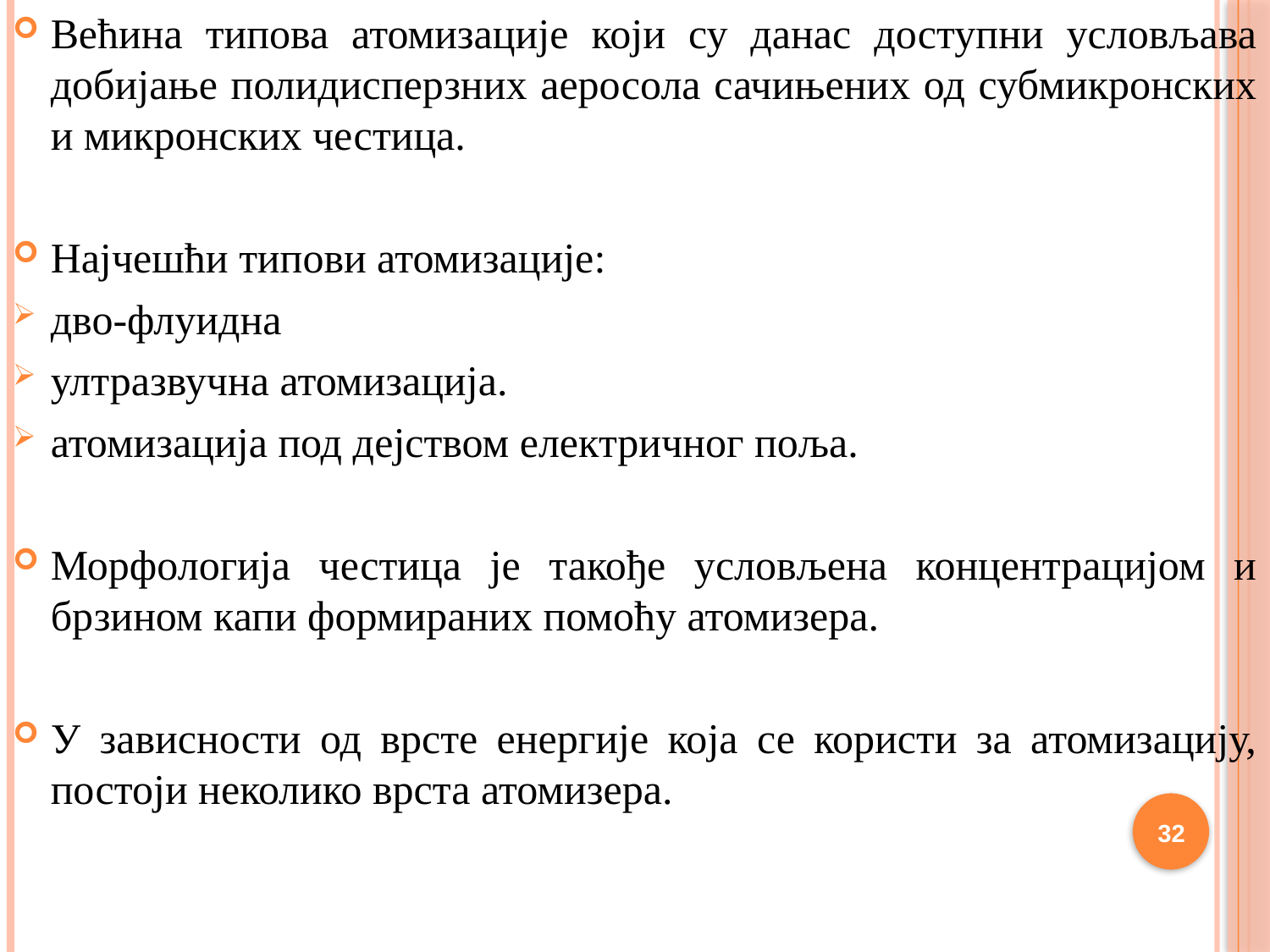

Већина типова атомизације који су данас доступни условљава добијање полидисперзних аеросола сачињених од субмикронских и микронских честица.

Најчешћи типови атомизације:
дво-флуидна
ултразвучна атомизација.
атомизација под дејством електричног поља.

Морфологија честица је такође условљена концентрацијом и брзином капи формираних помоћу атомизера.

У зависности од врсте енергије која се користи за атомизацију, постоји неколико врста атомизера.

32